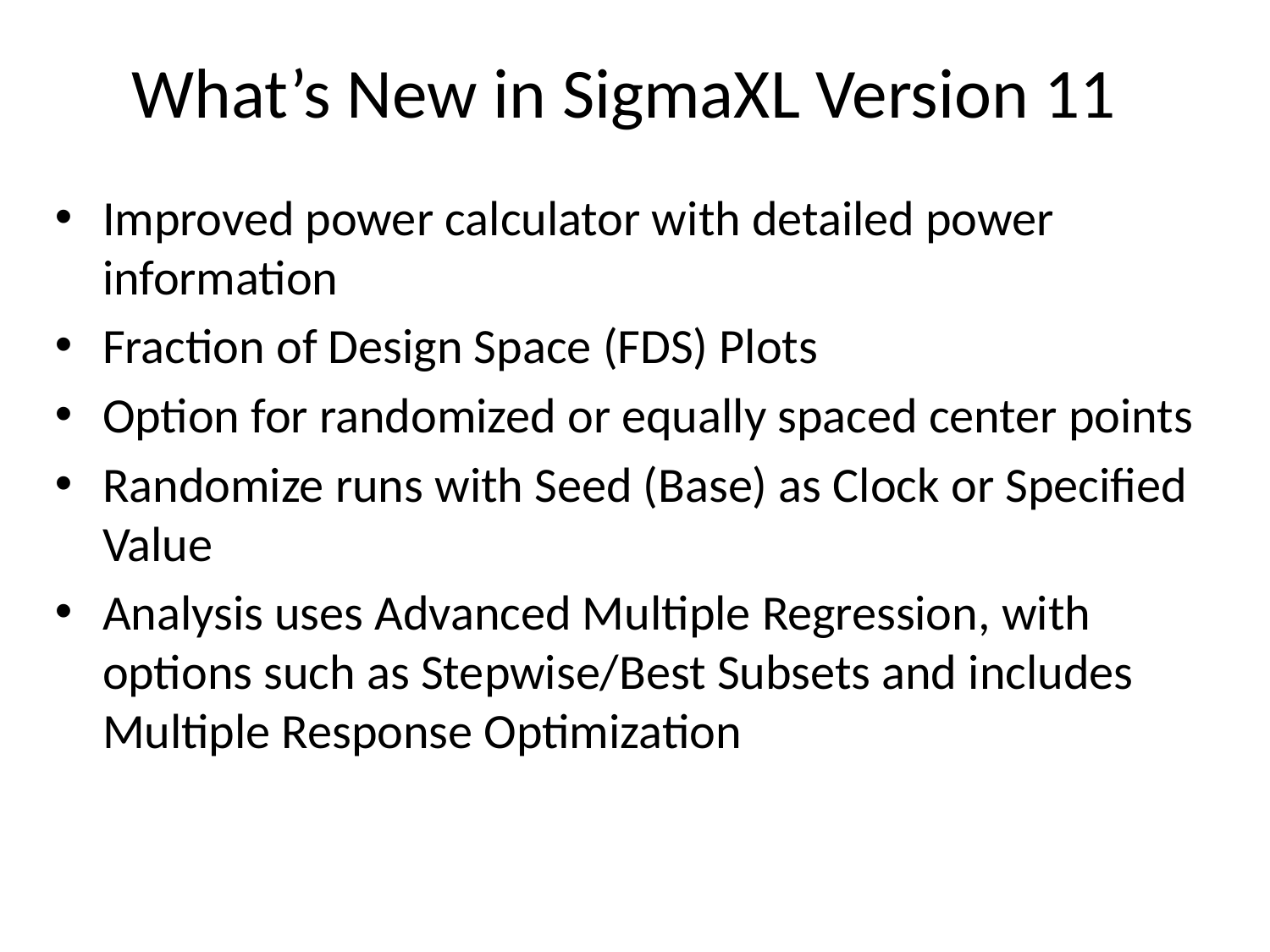

15
# What’s New in SigmaXL Version 11
Improved power calculator with detailed power information
Fraction of Design Space (FDS) Plots
Option for randomized or equally spaced center points
Randomize runs with Seed (Base) as Clock or Specified Value
Analysis uses Advanced Multiple Regression, with options such as Stepwise/Best Subsets and includes Multiple Response Optimization